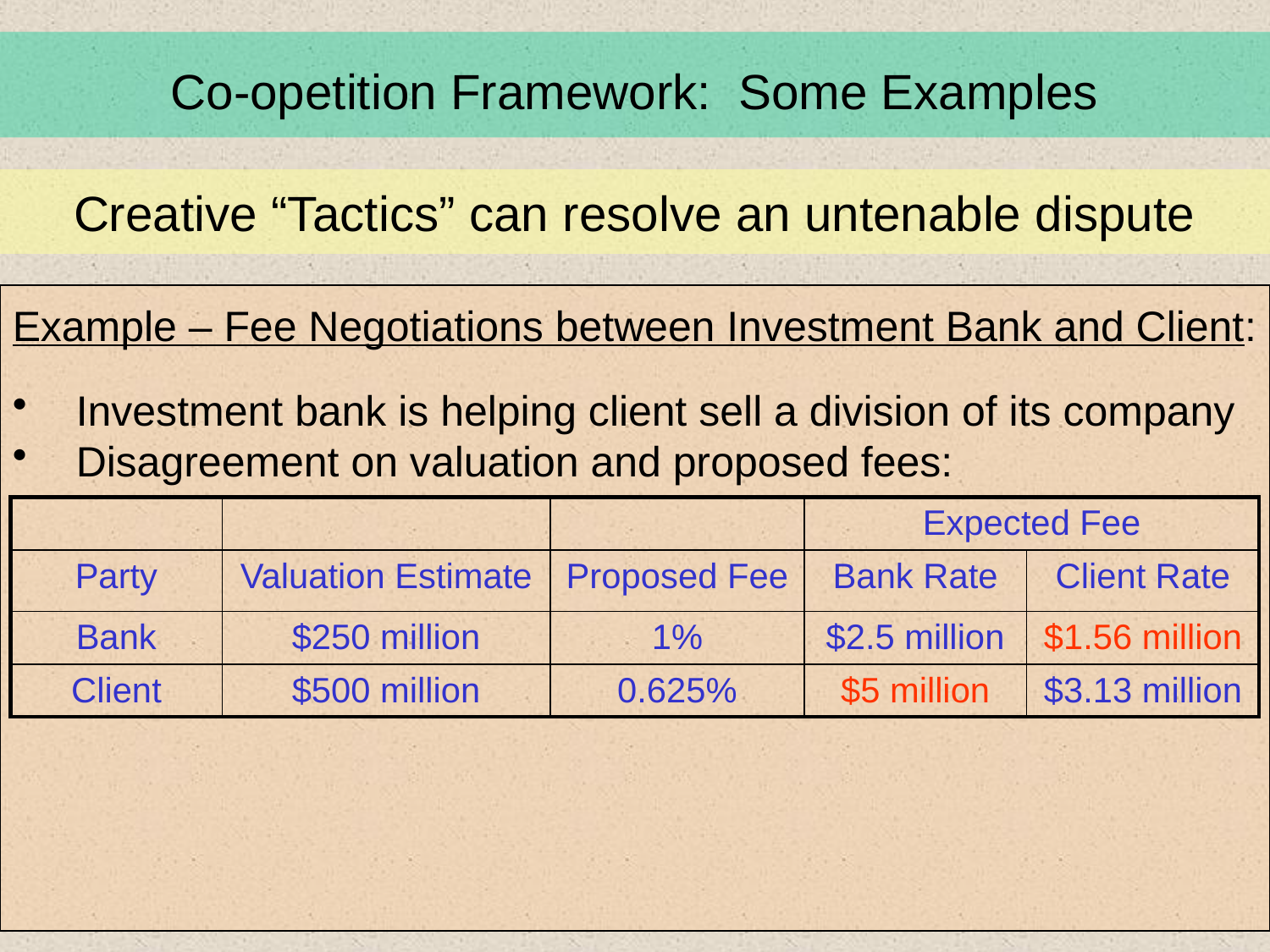

Co-opetition Framework:  Some Examples

Creative “Tactics” can resolve an untenable dispute
Example – Fee Negotiations between Investment Bank and Client:

Investment bank is helping client sell a division of its company
Disagreement on valuation and proposed fees:

|  |  |  | Expected Fee |  |
| --- | --- | --- | --- | --- |
| Party | Valuation Estimate | Proposed Fee | Bank Rate | Client Rate |
| Bank | $250 million | 1% | $2.5 million | $1.56 million |
| Client | $500 million | 0.625% | $5 million | $3.13 million |